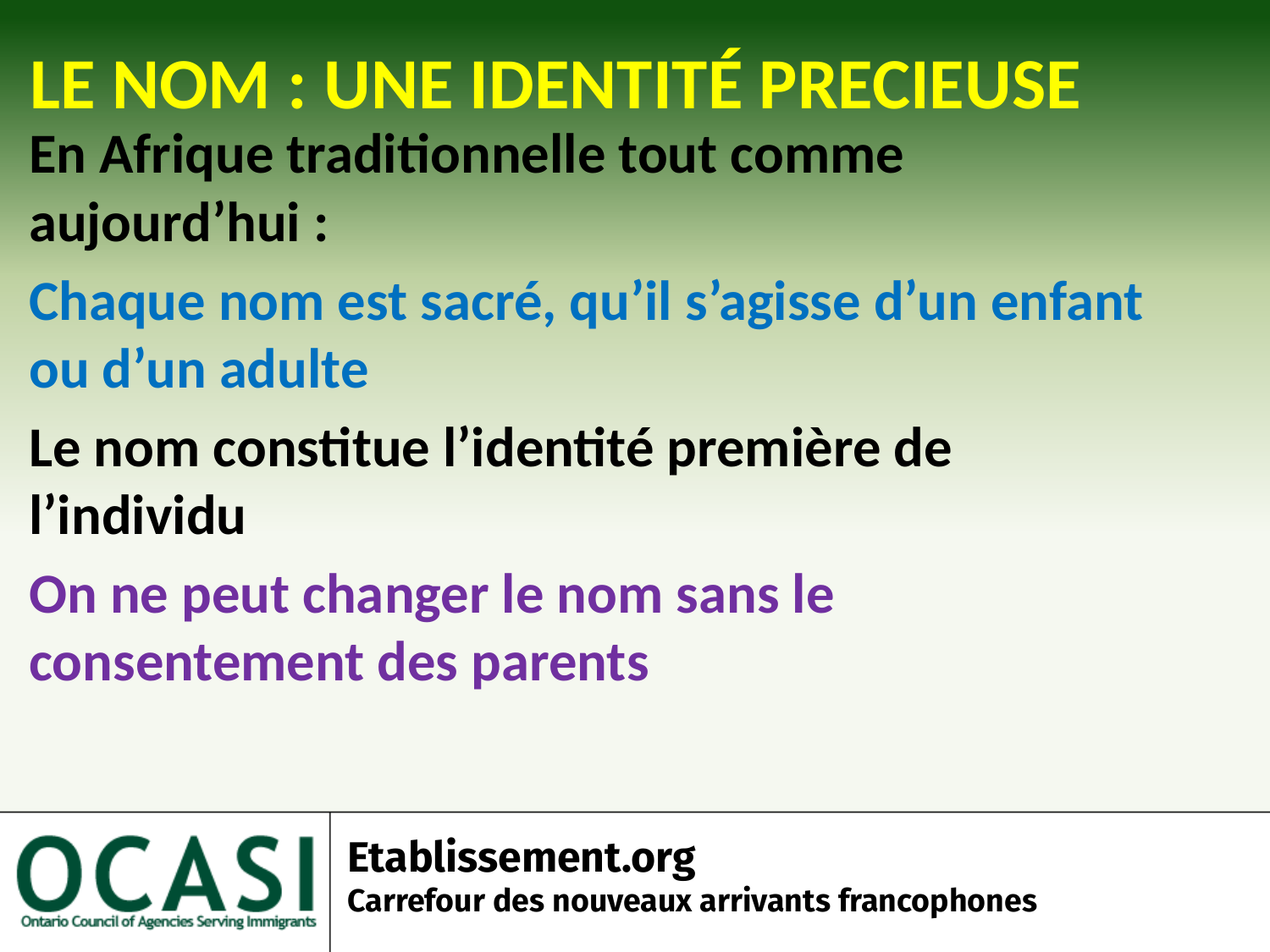

LE NOM : UNE IDENTITÉ PRECIEUSE
En Afrique traditionnelle tout comme aujourd’hui :
Chaque nom est sacré, qu’il s’agisse d’un enfant ou d’un adulte
Le nom constitue l’identité première de l’individu
On ne peut changer le nom sans le consentement des parents

Etablissement.org
Carrefour des nouveaux arrivants francophones